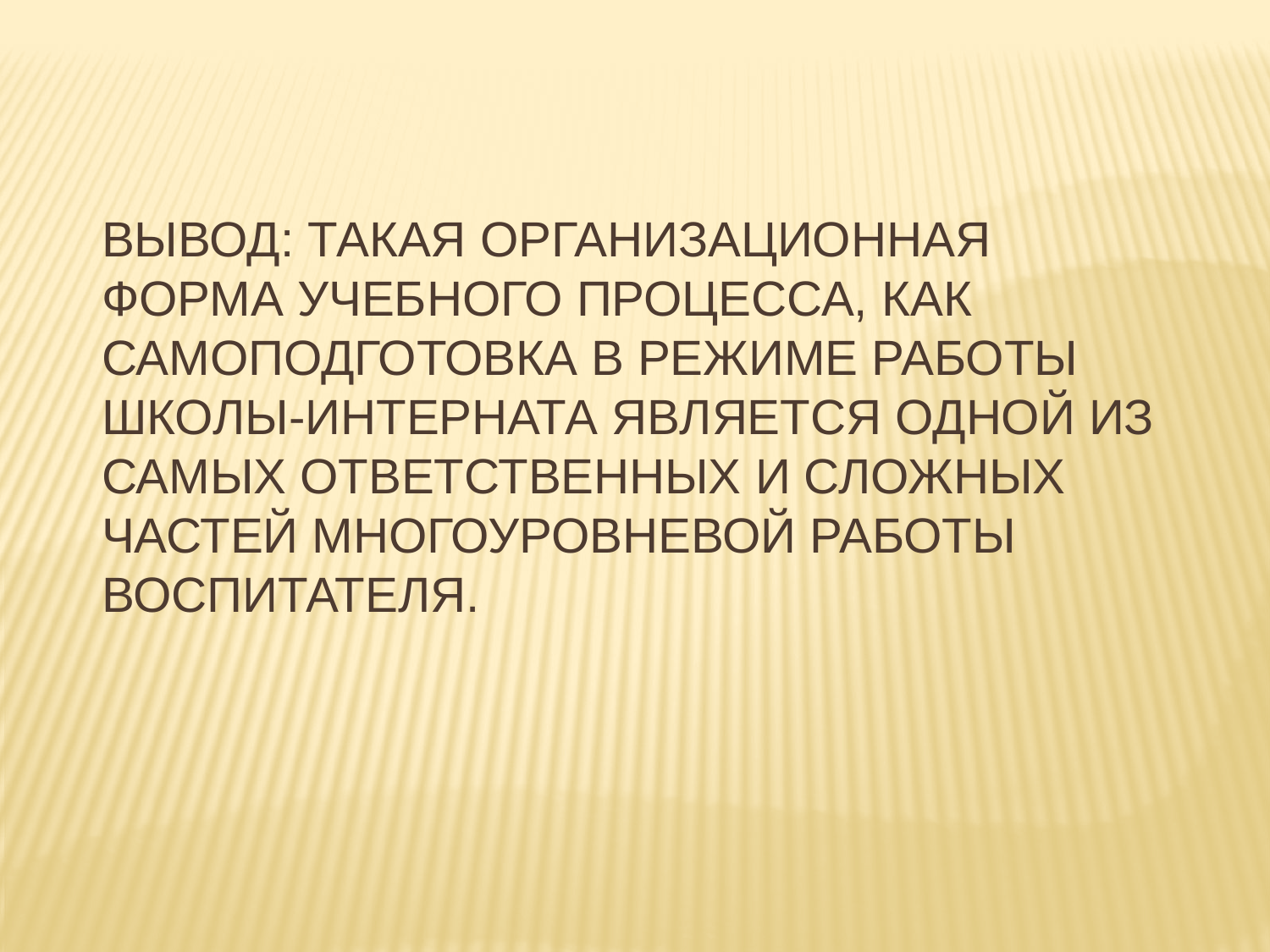

# Вывод: Такая организационная форма учебного процесса, как самоподготовка в режиме работы школы-интерната является одной из самых ответственных и сложных частей многоуровневой работы воспитателя.